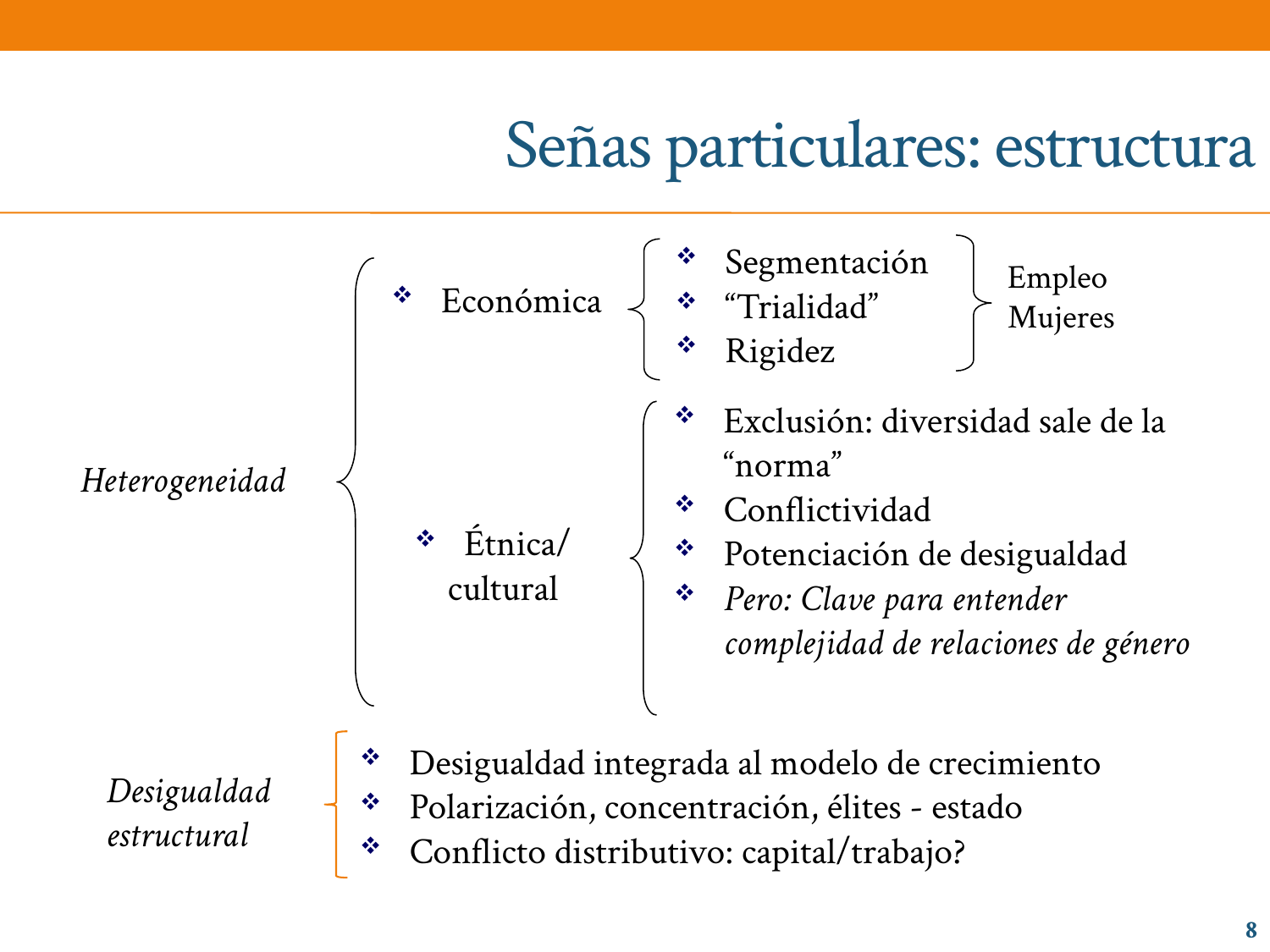

# Señas particulares: estructura
Segmentación
“Trialidad”
Rigidez

Empleo Mujeres

Económica
Exclusión: diversidad sale de la “norma”
Conflictividad
Potenciación de desigualdad
Pero: Clave para entender complejidad de relaciones de género

Heterogeneidad
Étnica/
    cultural

Desigualdad integrada al modelo de crecimiento
Polarización, concentración, élites - estado
Conflicto distributivo: capital/trabajo?
Desigualdad
estructural
8